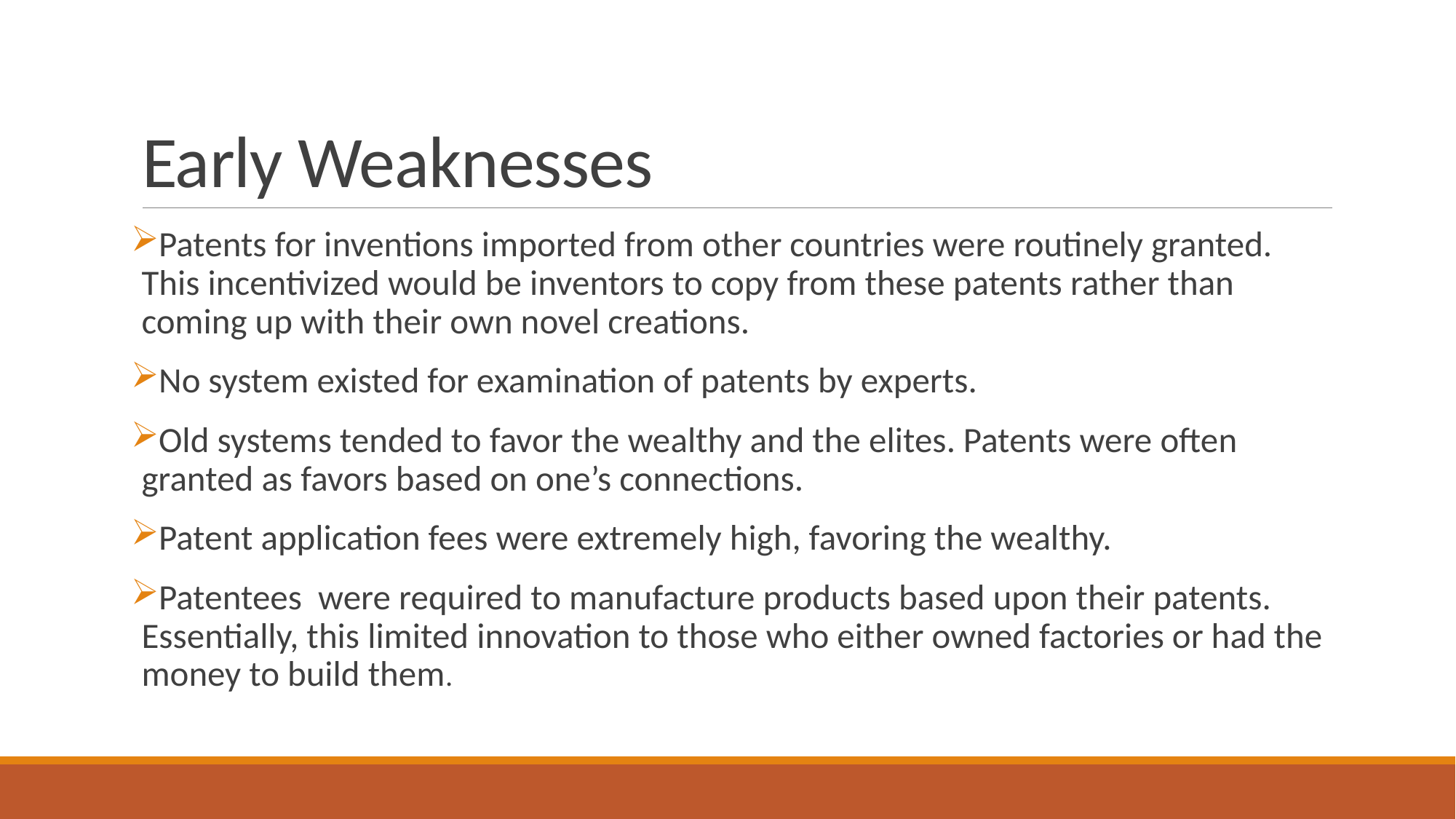

# Early Weaknesses
Patents for inventions imported from other countries were routinely granted. This incentivized would be inventors to copy from these patents rather than coming up with their own novel creations.
No system existed for examination of patents by experts.
Old systems tended to favor the wealthy and the elites. Patents were often granted as favors based on one’s connections.
Patent application fees were extremely high, favoring the wealthy.
Patentees  were required to manufacture products based upon their patents. Essentially, this limited innovation to those who either owned factories or had the money to build them.